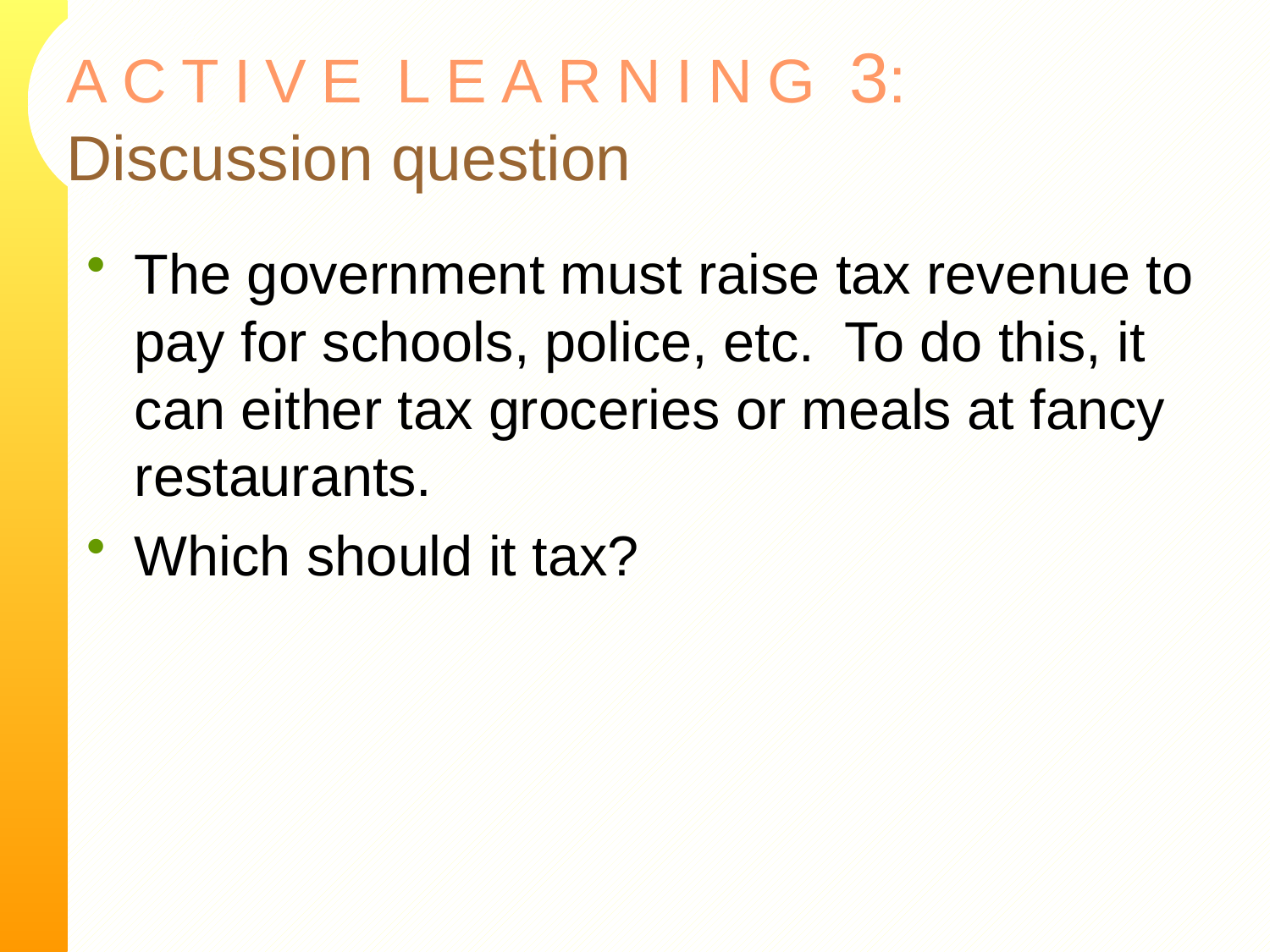

# A C T I V E  L E A R N I N G  3: Discussion question
The government must raise tax revenue to pay for schools, police, etc.  To do this, it can either tax groceries or meals at fancy restaurants.
Which should it tax?